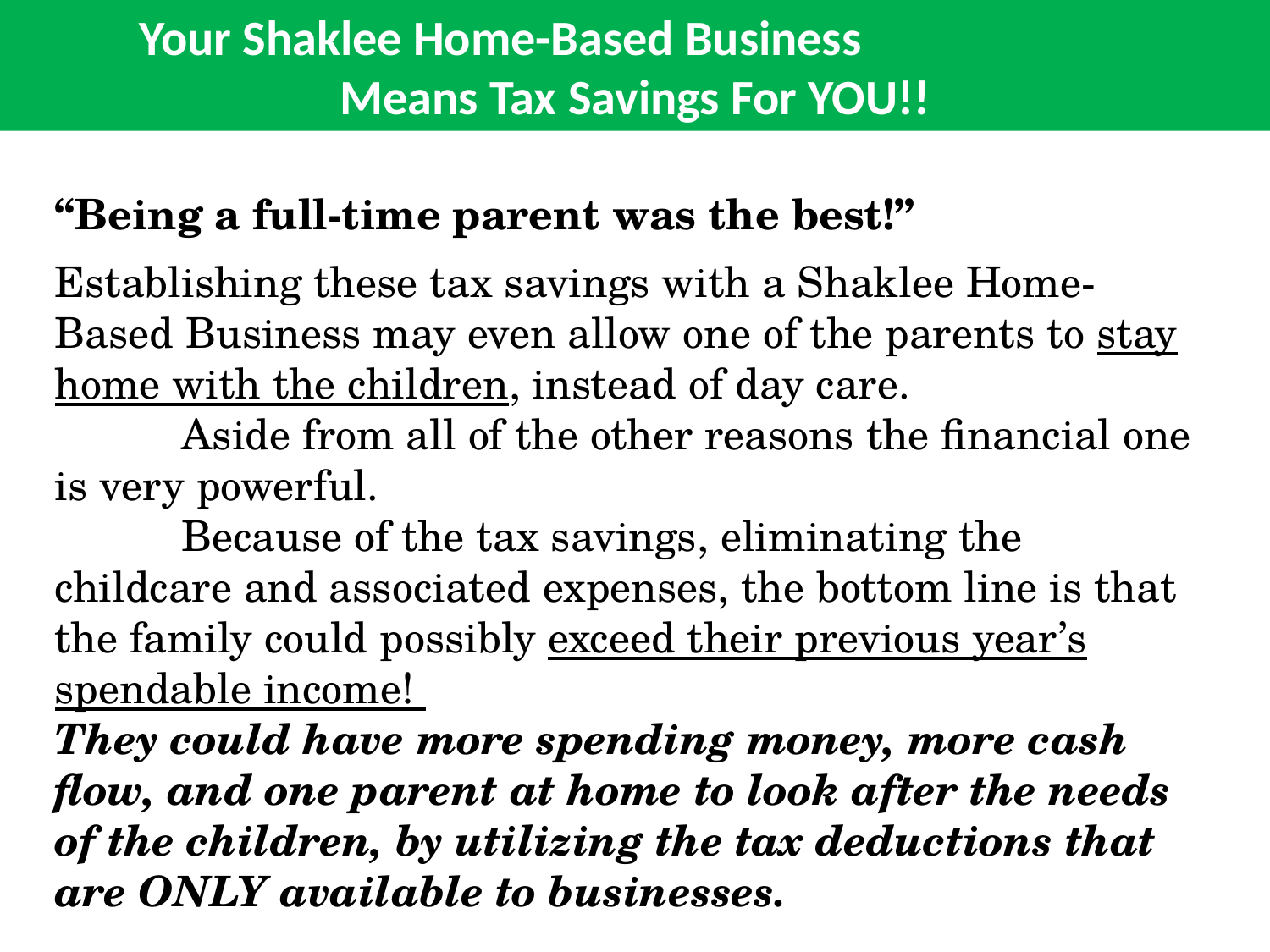

Your Shaklee Home-Based Business
Means Tax Savings For YOU!!

“Being a full-time parent was the best!”

Establishing these tax savings with a Shaklee Home-Based Business may even allow one of the parents to stay home with the children, instead of day care.
	Aside from all of the other reasons the financial one is very powerful.
	Because of the tax savings, eliminating the childcare and associated expenses, the bottom line is that the family could possibly exceed their previous year’s spendable income!
They could have more spending money, more cash flow, and one parent at home to look after the needs of the children, by utilizing the tax deductions that are ONLY available to businesses.